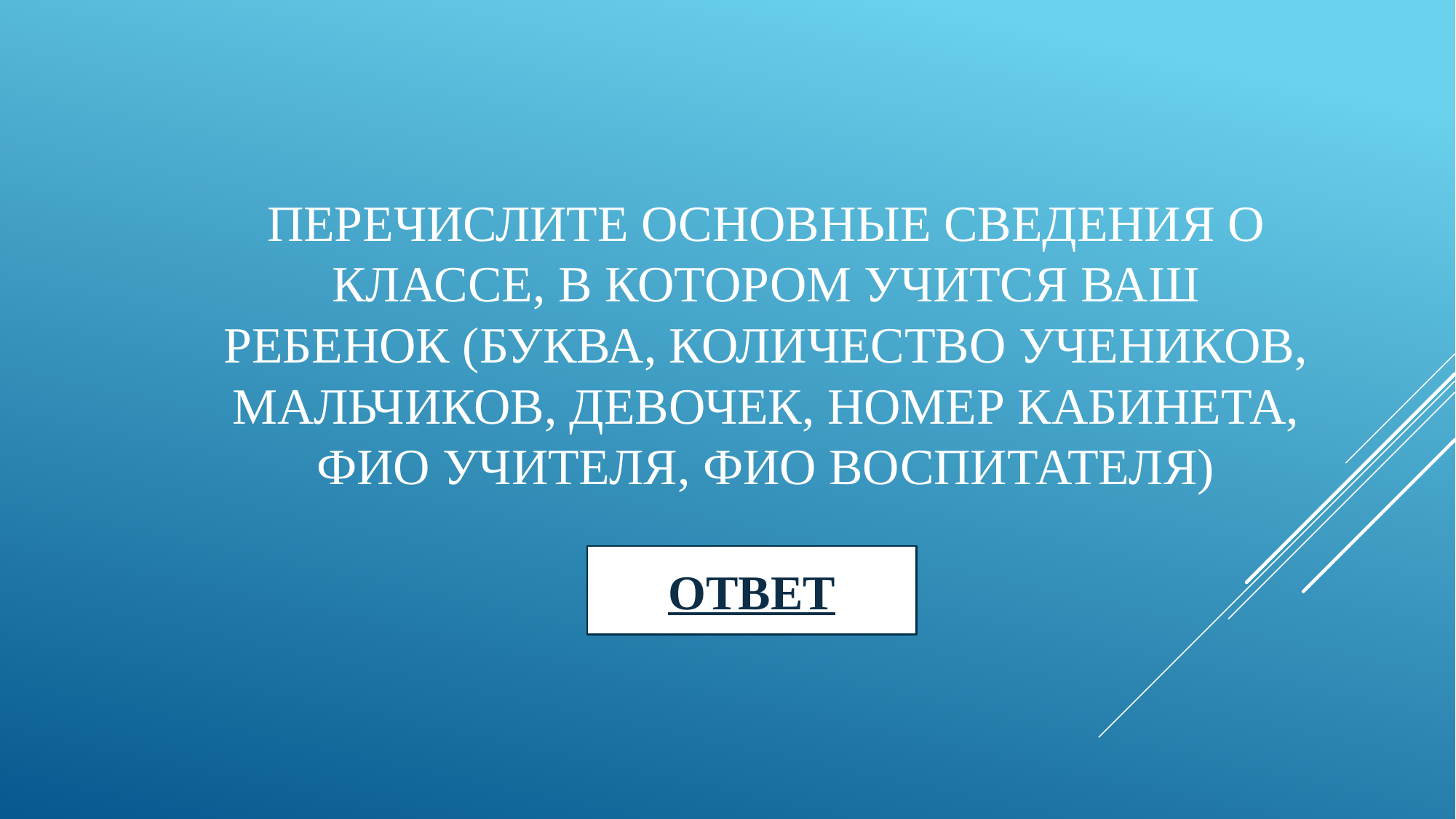

# Перечислите основные сведения о классе, в котором учится ваш ребенок (буква, количество учеников, мальчиков, девочек, номер кабинета, фио учителя, фио воспитателя)
ОТВЕТ